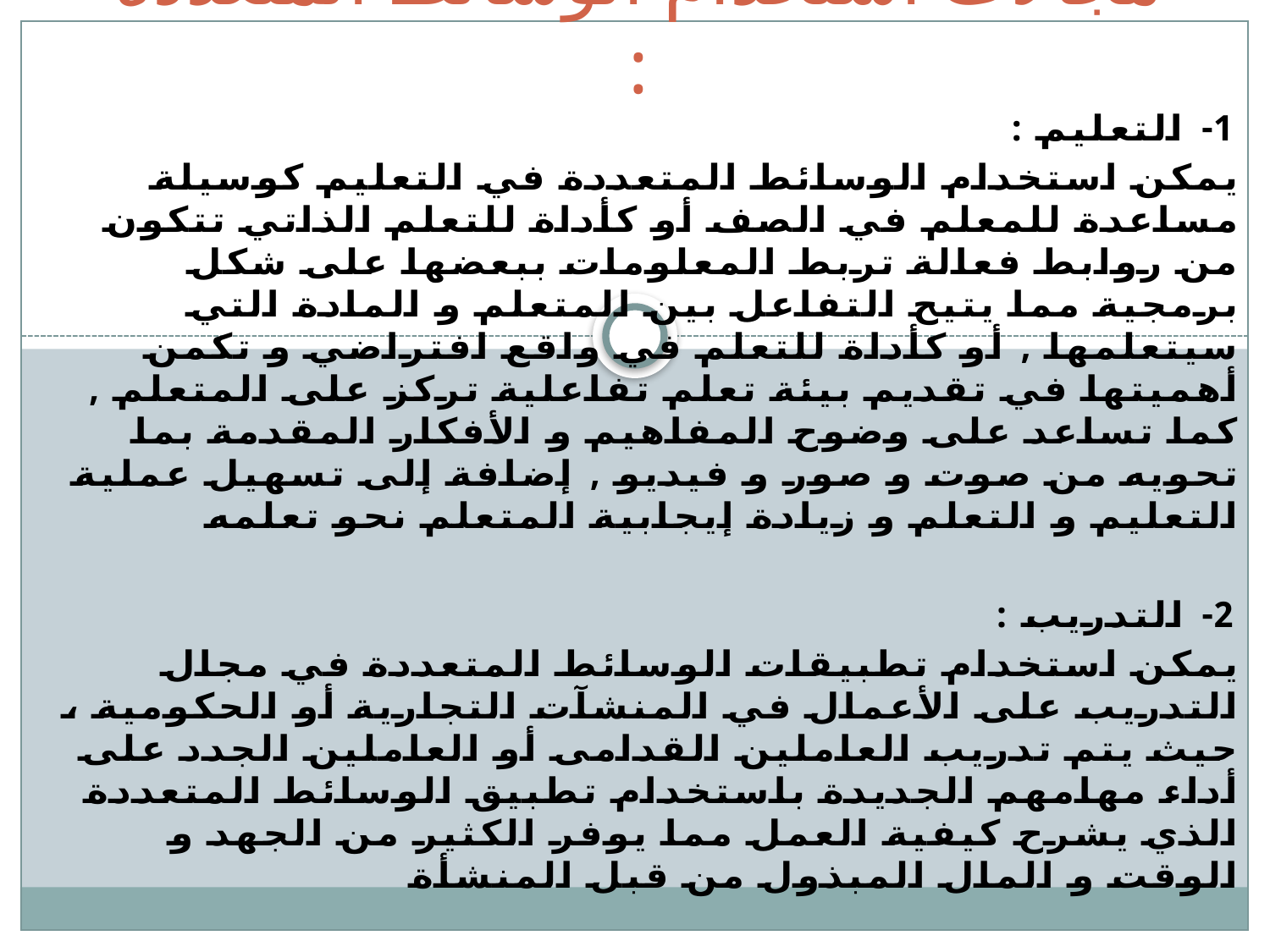

# مجالات استخدام الوسائط المتعددة :
1- التعليم :
يمكن استخدام الوسائط المتعددة في التعليم كوسيلة مساعدة للمعلم في الصف أو كأداة للتعلم الذاتي تتكون من روابط فعالة تربط المعلومات ببعضها على شكل برمجية مما يتيح التفاعل بين المتعلم و المادة التي سيتعلمها , أو كأداة للتعلم في واقع افتراضي و تكمن أهميتها في تقديم بيئة تعلم تفاعلية تركز على المتعلم , كما تساعد على وضوح المفاهيم و الأفكار المقدمة بما تحويه من صوت و صور و فيديو , إضافة إلى تسهيل عملية التعليم و التعلم و زيادة إيجابية المتعلم نحو تعلمه

2- التدريب :
يمكن استخدام تطبيقات الوسائط المتعددة في مجال التدريب على الأعمال في المنشآت التجارية أو الحكومية ، حيث يتم تدريب العاملين القدامى أو العاملين الجدد على أداء مهامهم الجديدة باستخدام تطبيق الوسائط المتعددة الذي يشرح كيفية العمل مما يوفر الكثير من الجهد و الوقت و المال المبذول من قبل المنشأة